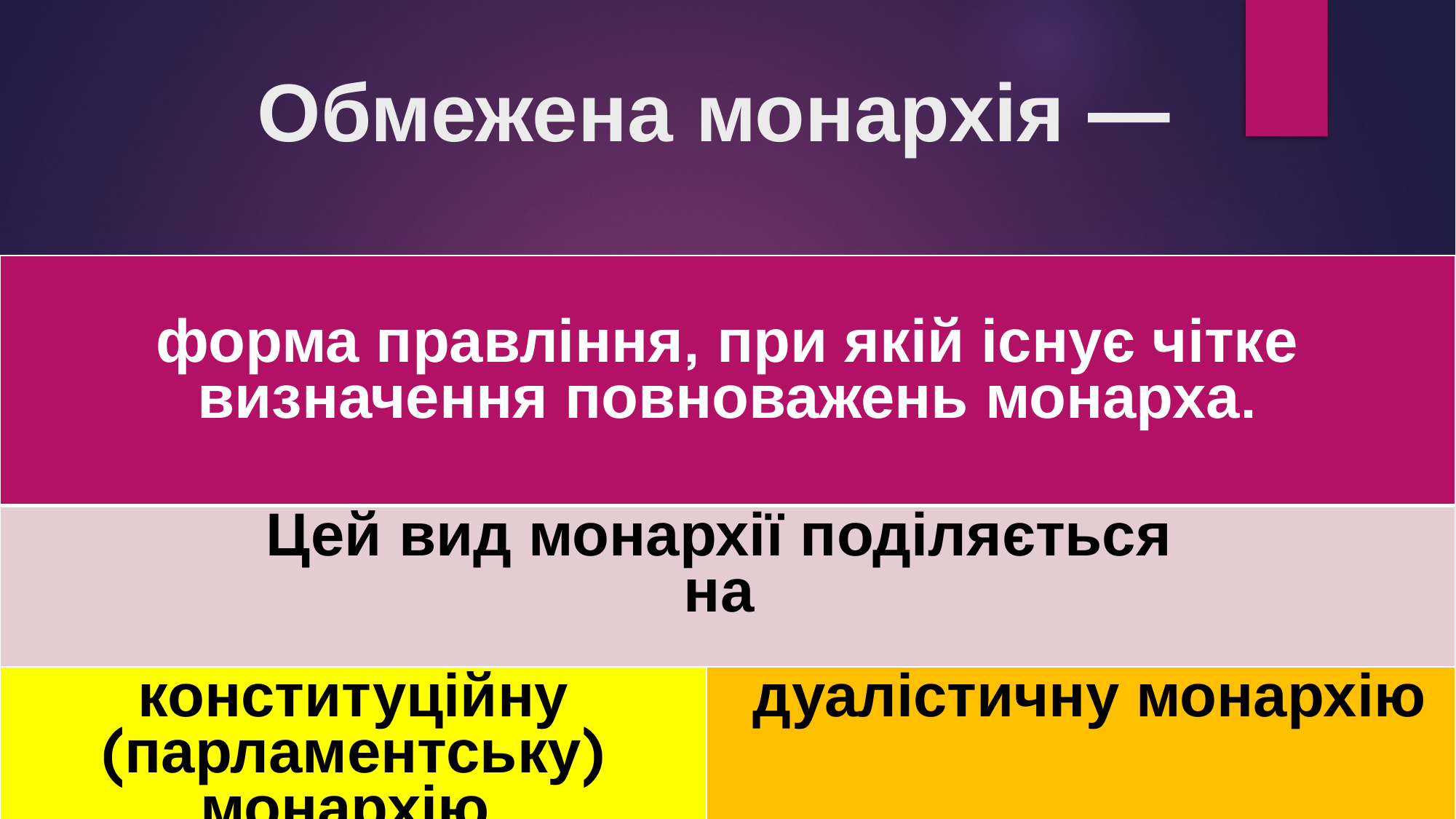

# Обмежена монархія —
| форма правління, при якій існує чітке визначення повноважень монарха. |  |
| --- | --- |
| Цей вид монархії поділяється на |  |
| конституційну (парламентську) монархію | дуалістичну монархію |